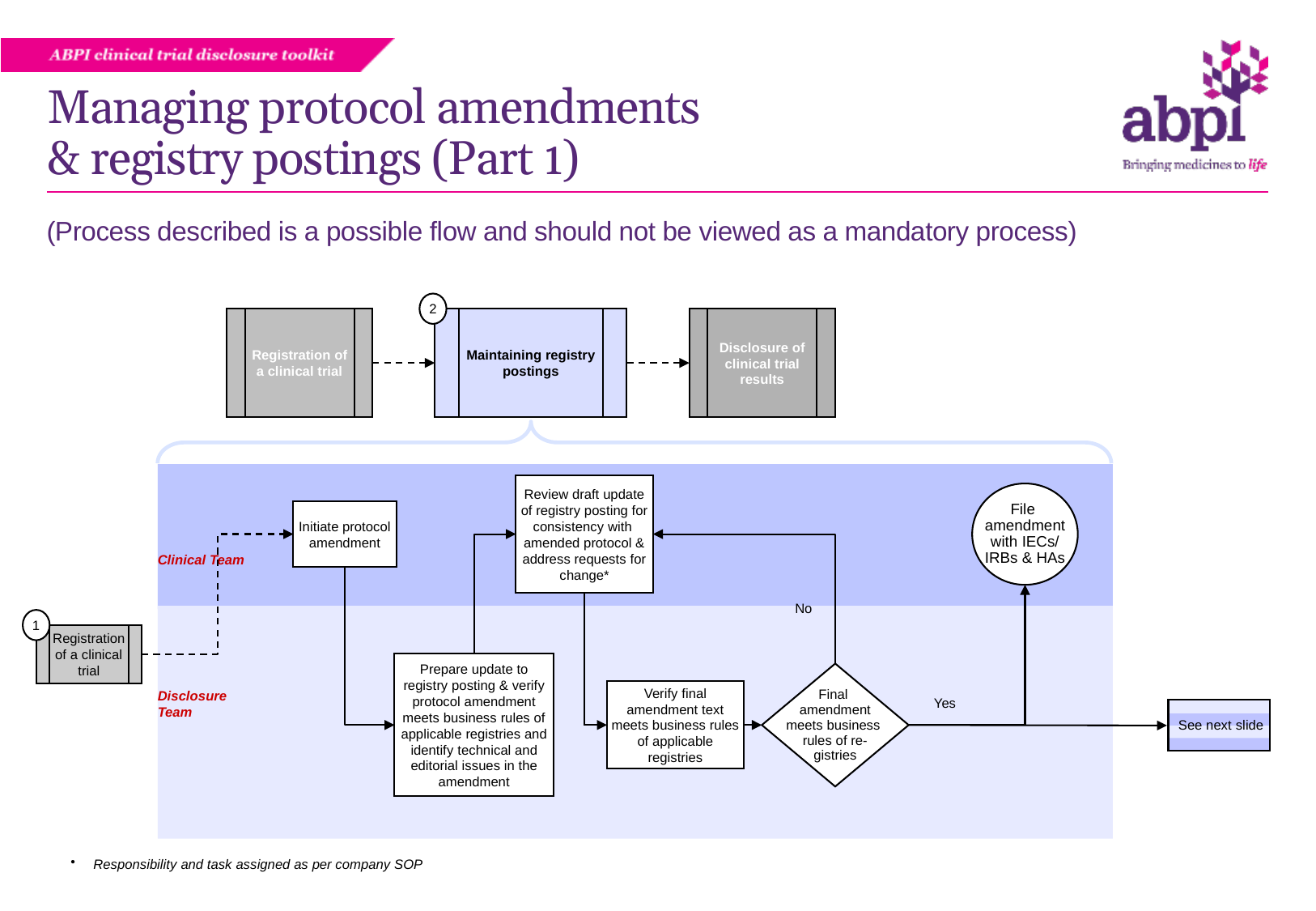

# Managing protocol amendments & registry postings (Part 1)
(Process described is a possible flow and should not be viewed as a mandatory process)
2
Registration of a clinical trial
Maintaining registry postings
Disclosure of clinical trial results

Review draft update of registry posting for consistency with  amended protocol & address requests for change*
File
amendment
with IECs/
IRBs & HAs
Initiate protocol amendment
Clinical Team
No

1
Registration of a clinical trial
Prepare update to registry posting & verify protocol amendment meets business rules of applicable registries and identify technical and editorial issues in the amendment
Final
amendment
meets business
rules of re-
gistries
Disclosure Team
Verify final amendment text meets business rules of applicable registries
Yes

See next slide
Responsibility and task assigned as per company SOP